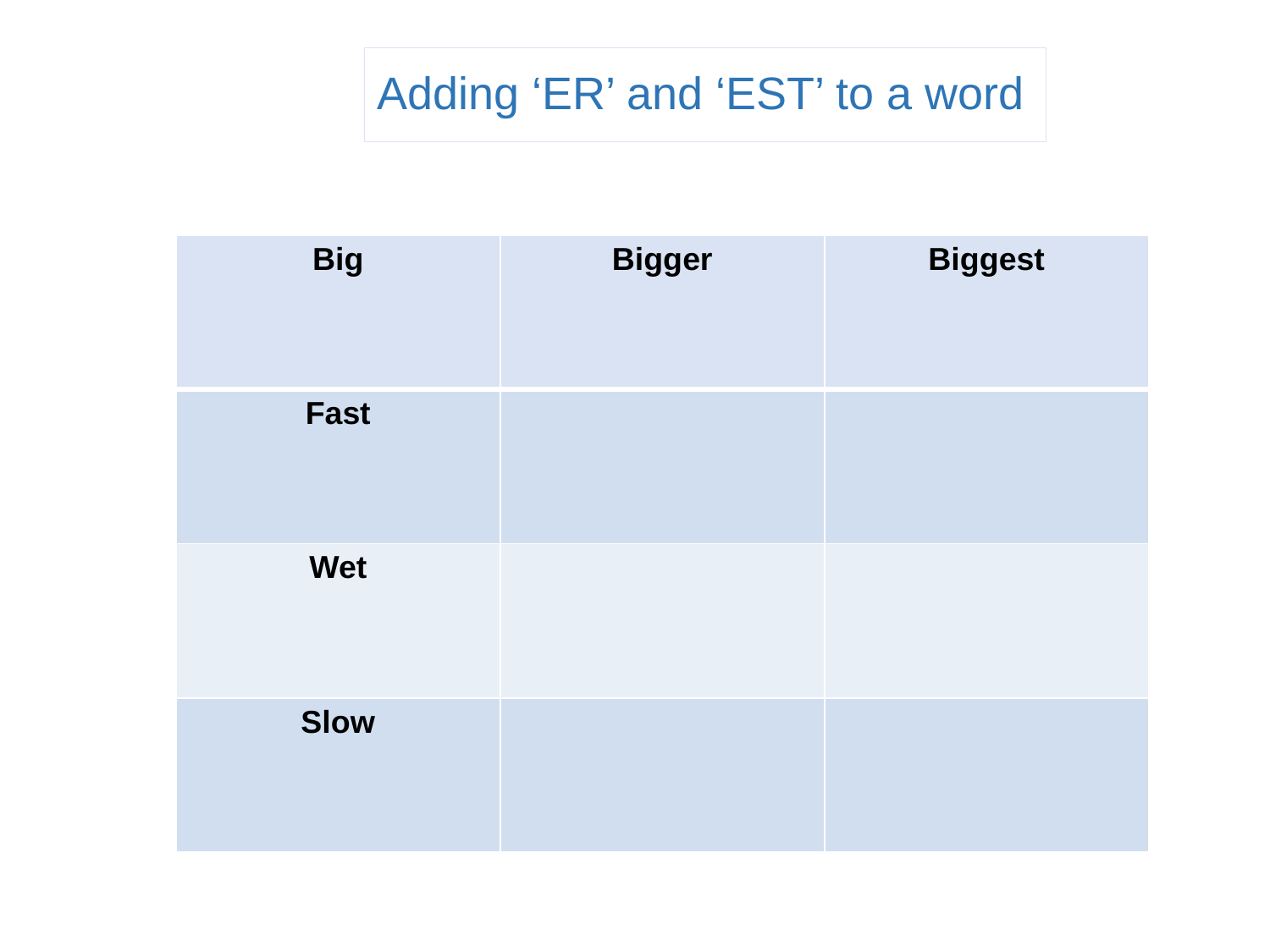

Adding ‘ER’ and ‘EST’ to a word
| Big | Bigger | Biggest |
| --- | --- | --- |
| Fast |  |  |
| Wet |  |  |
| Slow |  |  |